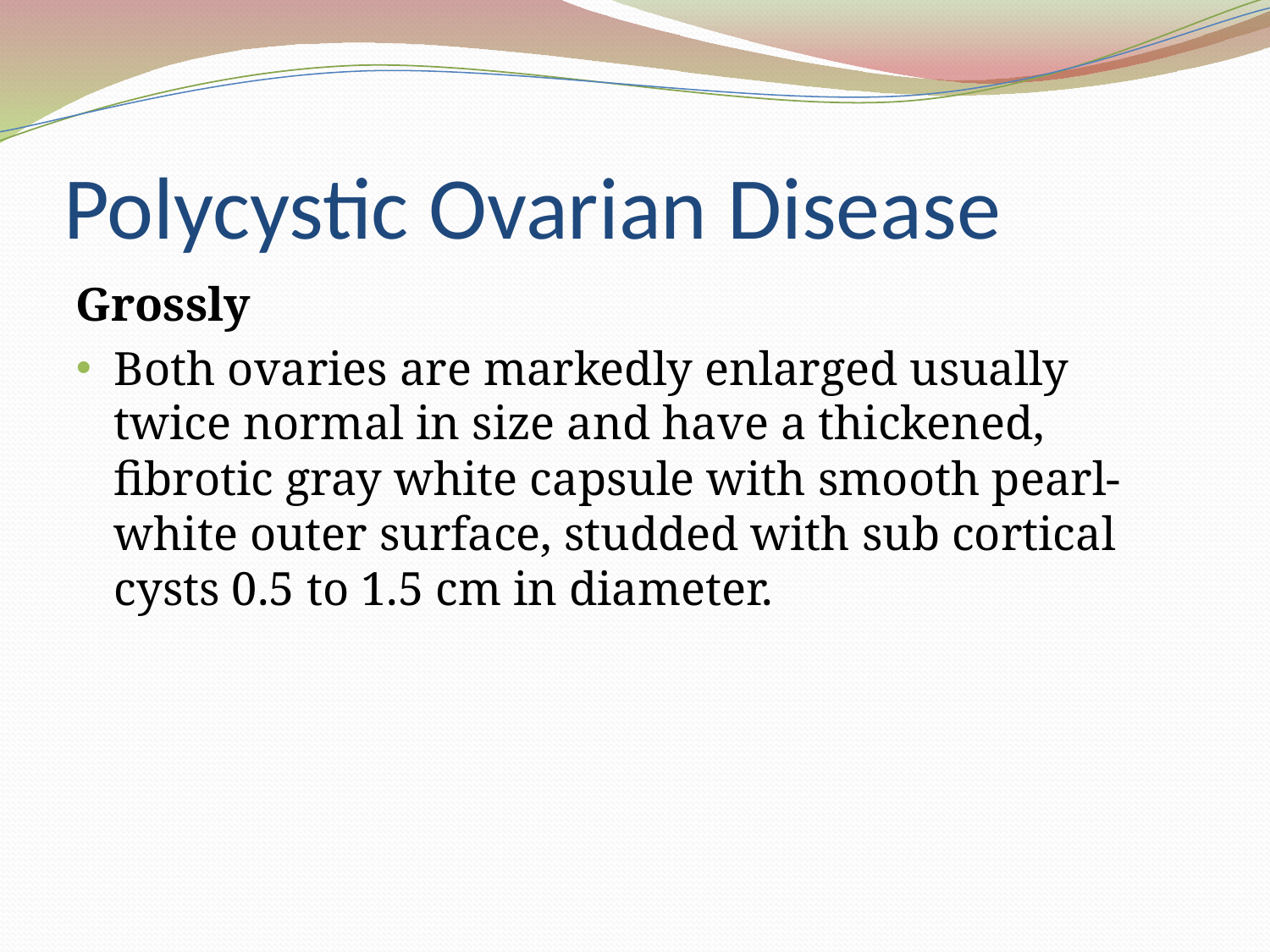

# Polycystic Ovarian Disease
Grossly
Both ovaries are markedly enlarged usually twice normal in size and have a thickened, fibrotic gray white capsule with smooth pearl-white outer surface, studded with sub cortical cysts 0.5 to 1.5 cm in diameter.